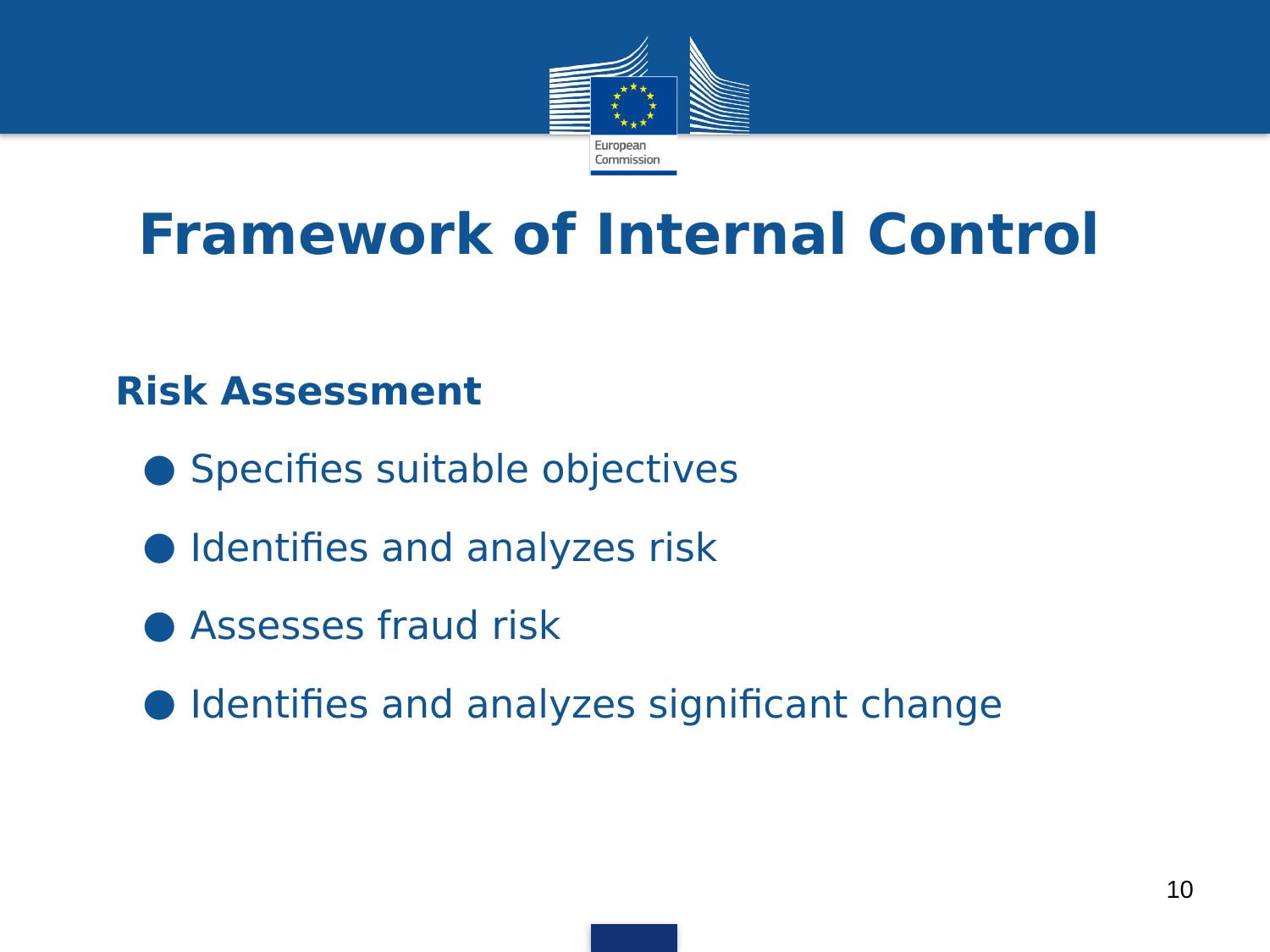

Framework of Internal Control
Specifies suitable objectives
suitable objectives
Identifies and analyzes risk
Assesses fraud risk
Identifies and suitable objectives
Identifies and analyzes risk
Assesses fraud risk
Identifies and analyzes significant change

Risk Assessment
Specifies suitable objectives
Identifies and analyzes risk
Assesses fraud risk
Identifies and analyzes significant change
10